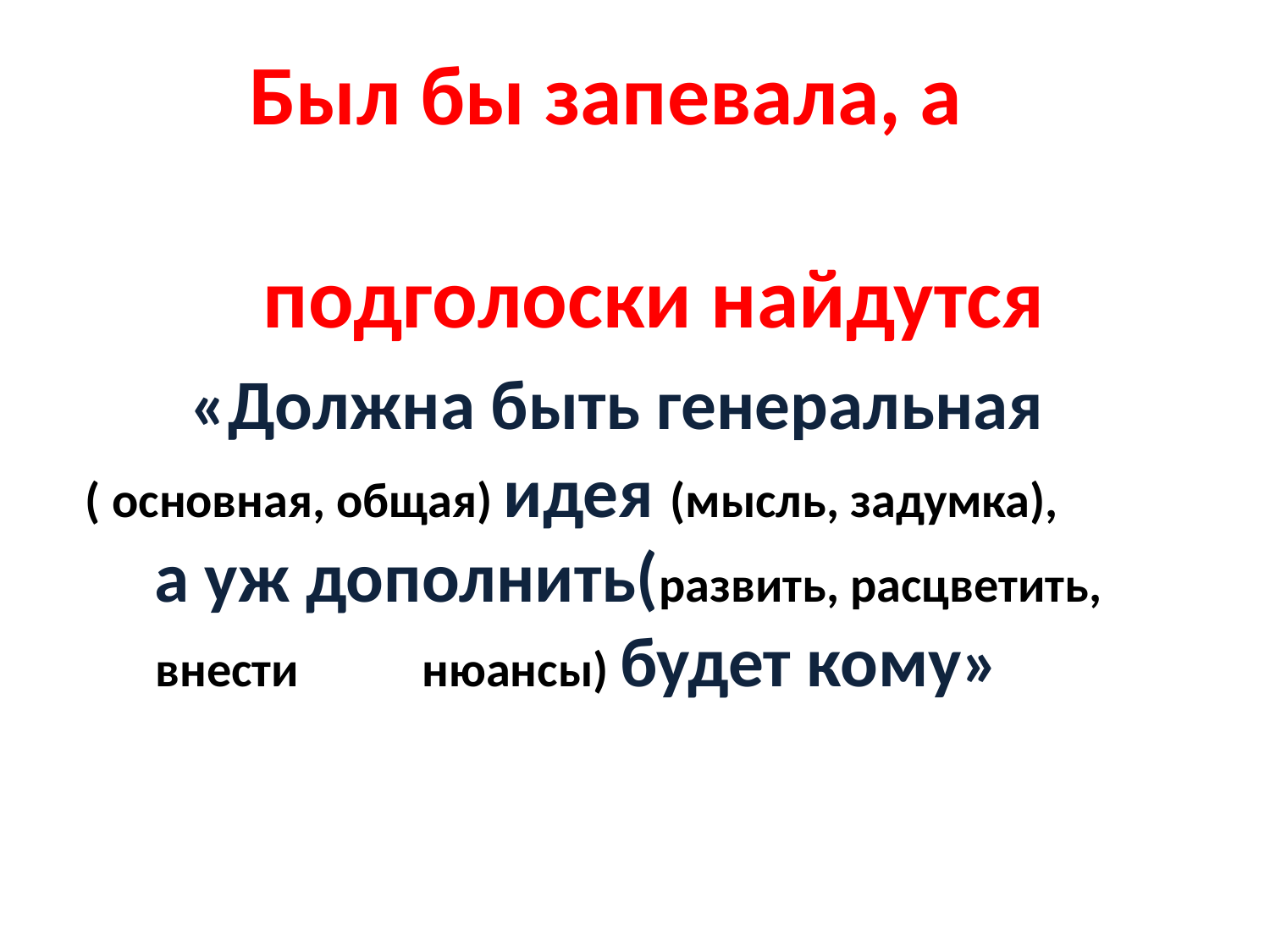

Был бы запевала, а
        подголоски найдутся
     «Должна быть генеральная
( основная, общая) идея (мысль, задумка),
         а уж дополнить(развить, расцветить, внести           нюансы) будет кому»